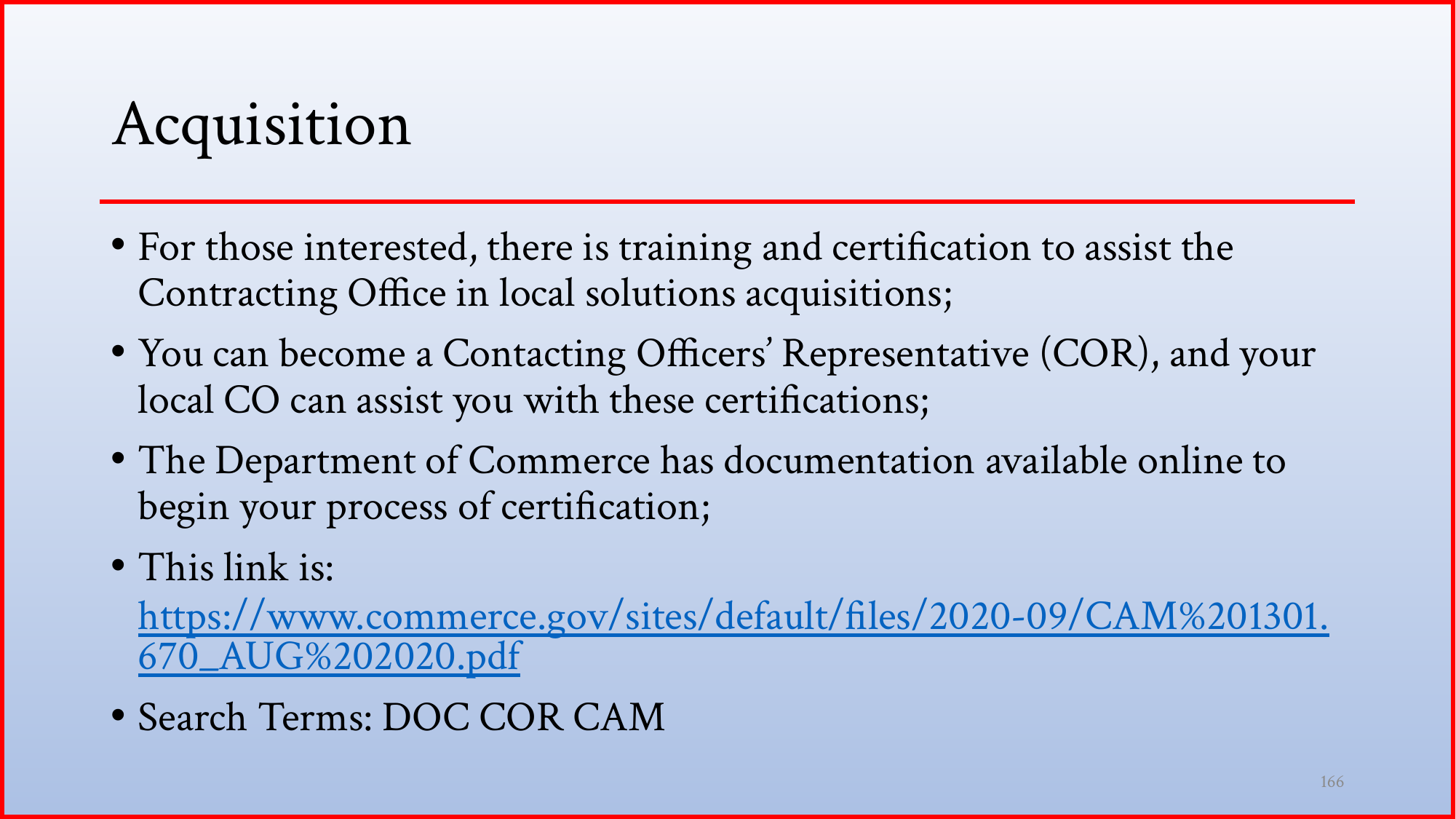

# Acquisition
For those interested, there is training and certification to assist the Contracting Office in local solutions acquisitions;
You can become a Contacting Officers’ Representative (COR), and your local CO can assist you with these certifications;
The Department of Commerce has documentation available online to begin your process of certification;
This link is:  https://www.commerce.gov/sites/default/files/2020-09/CAM%201301.670_AUG%202020.pdf
Search Terms: DOC COR CAM
166